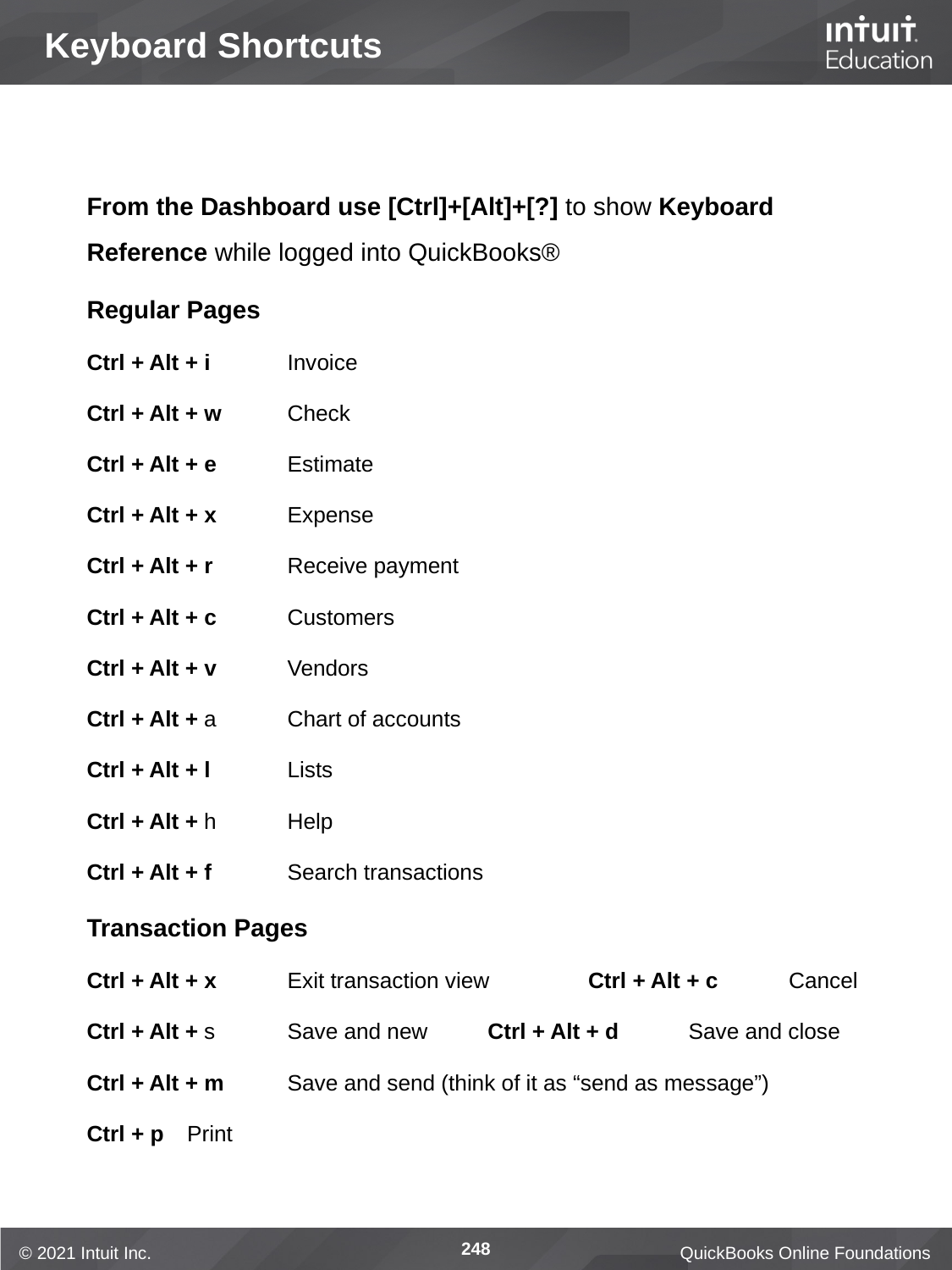

# Keyboard Shortcuts
From the Dashboard use [Ctrl]+[Alt]+[?] to show Keyboard Reference while logged into QuickBooks®
Regular Pages
Ctrl + Alt + i 		Invoice
Ctrl + Alt + w 		Check
Ctrl + Alt + e 		Estimate
Ctrl + Alt + x 		Expense
Ctrl + Alt + r 		Receive payment
Ctrl + Alt + c 		Customers
Ctrl + Alt + v 		Vendors
Ctrl + Alt + a		Chart of accounts
Ctrl + Alt + l 		Lists
Ctrl + Alt + h		Help
Ctrl + Alt + f 		Search transactions
Transaction Pages
Ctrl + Alt + x 	Exit transaction view 	Ctrl + Alt + c 	Cancel
Ctrl + Alt + s	Save and new		Ctrl + Alt + d	Save and close
Ctrl + Alt + m 	Save and send (think of it as “send as message”)
Ctrl + p	Print
248